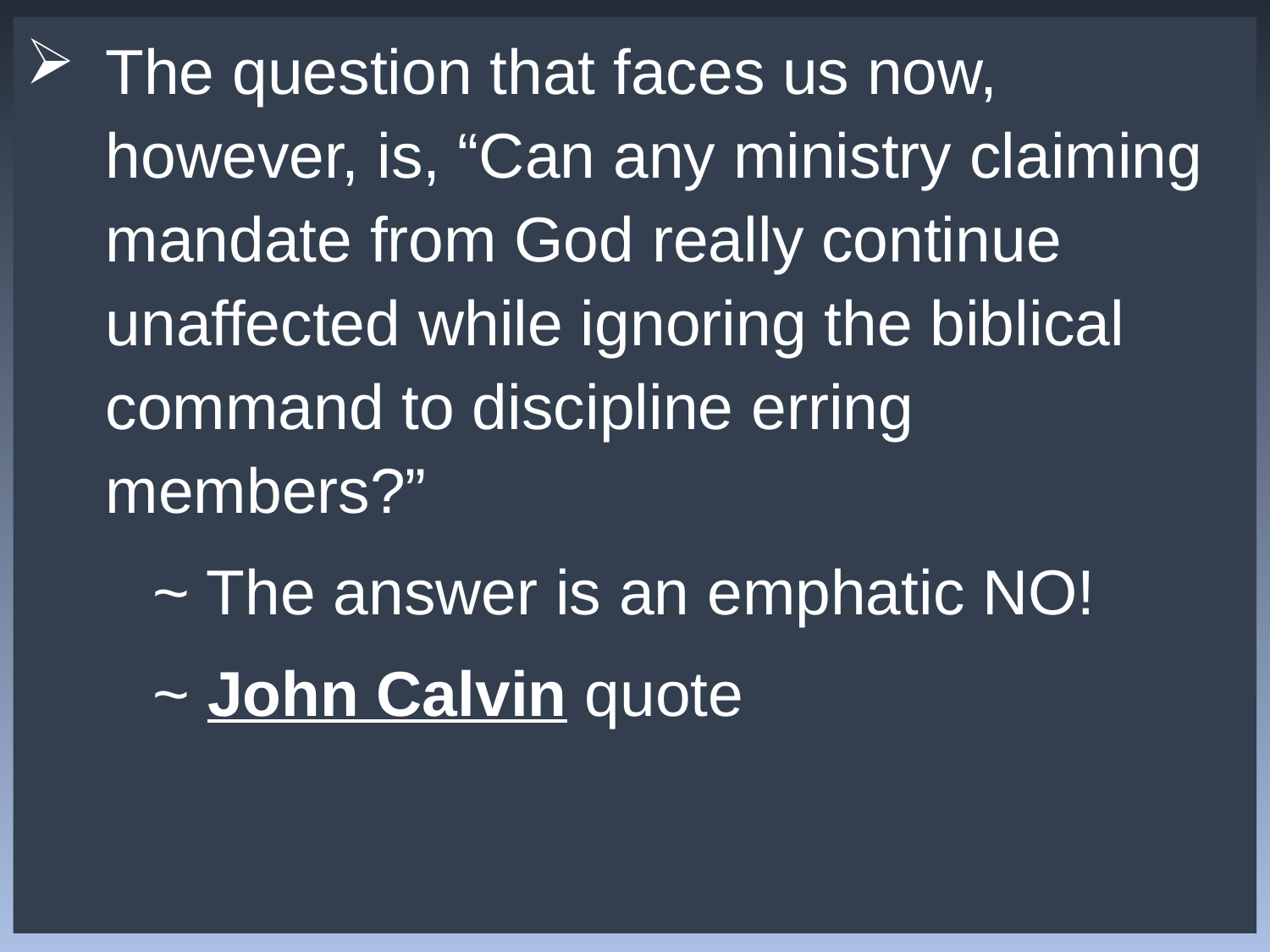

The question that faces us now, however, is, “Can any ministry claiming mandate from God really continue unaffected while ignoring the biblical command to discipline erring members?”
	~ The answer is an emphatic NO!
	~ John Calvin quote